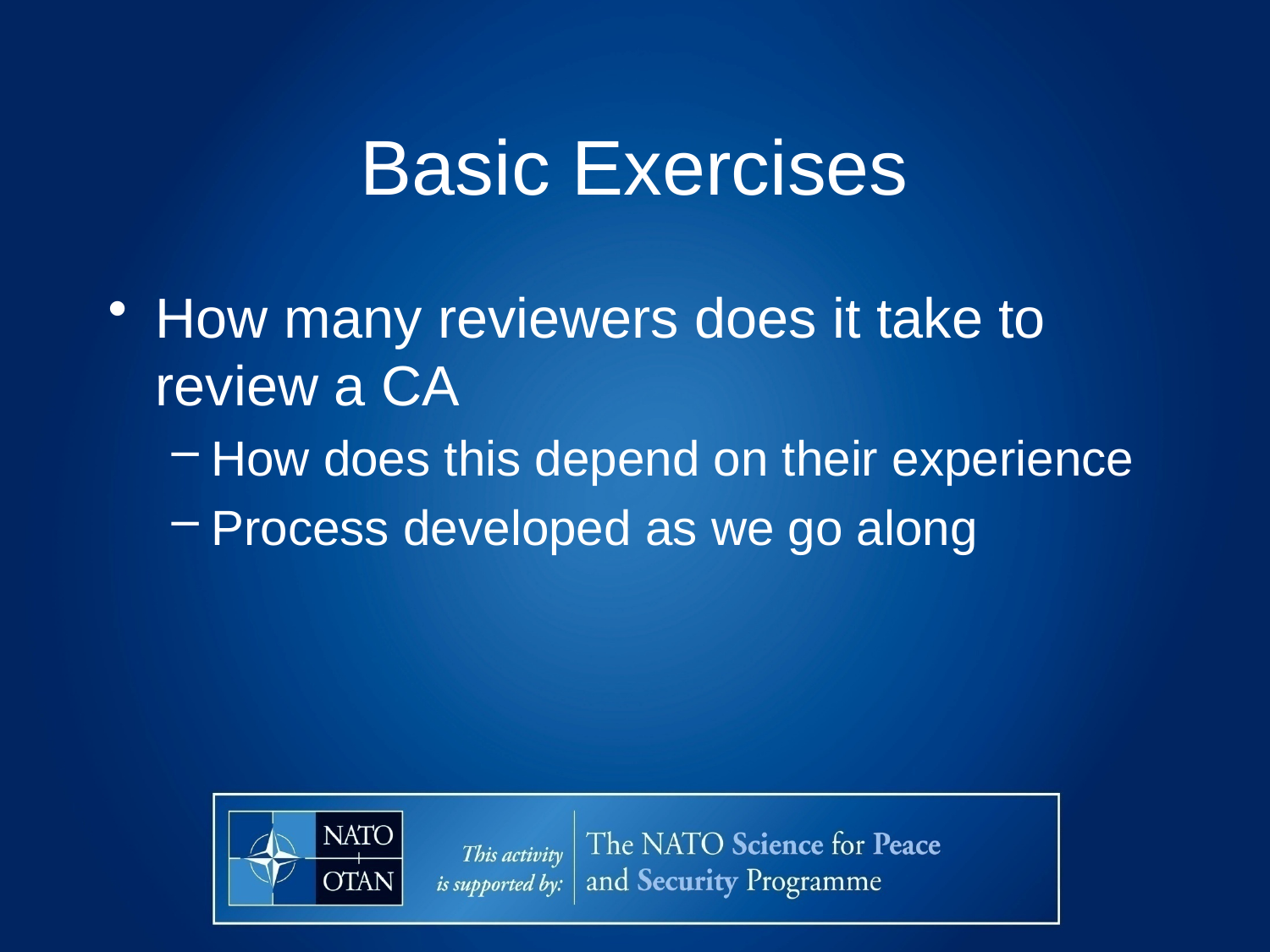

# Basic Exercises
How many reviewers does it take to review a CA
How does this depend on their experience
Process developed as we go along